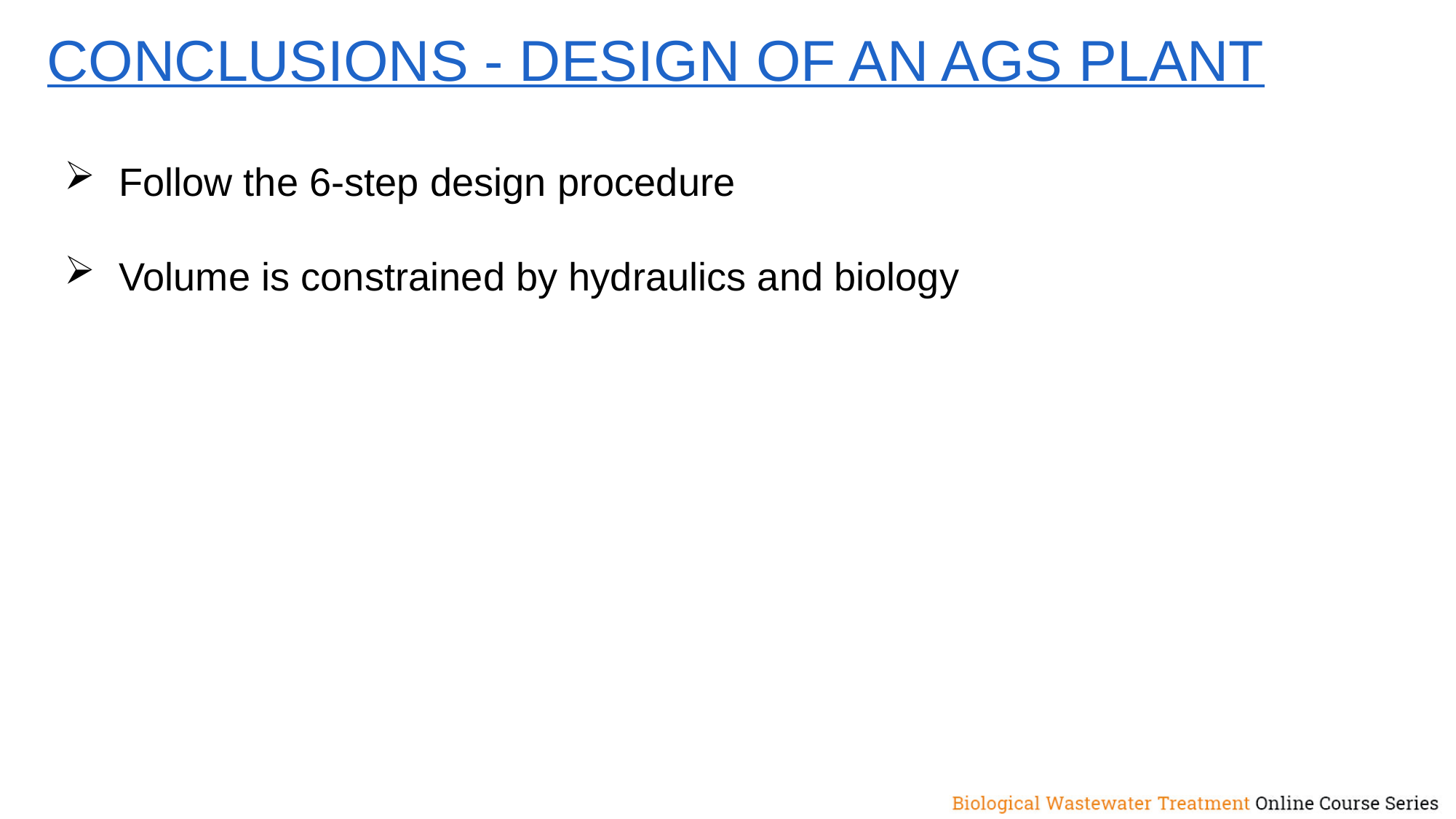

conclusions - design of an ags plant
Follow the 6-step design procedure

Volume is constrained by hydraulics and biology